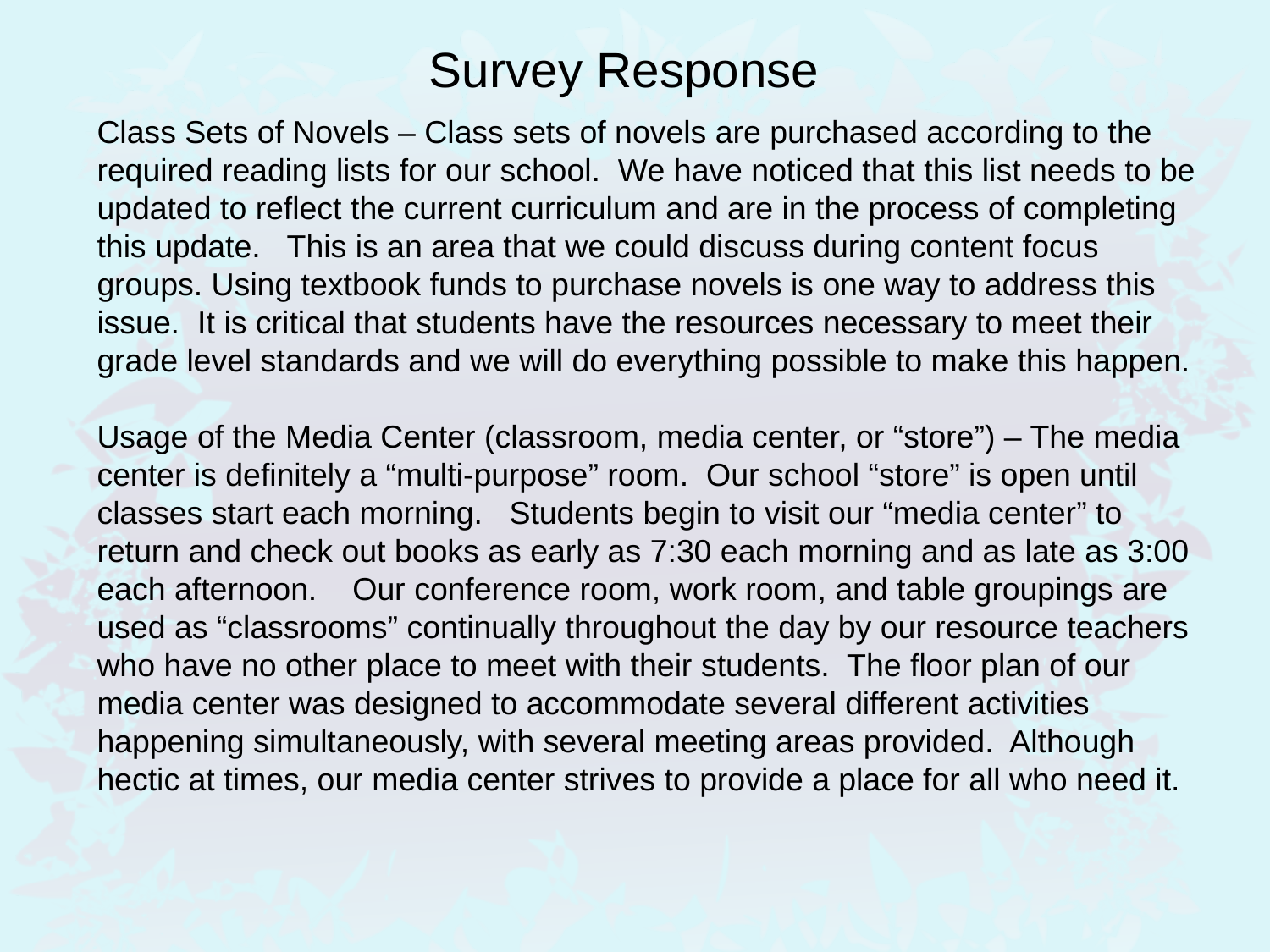

Survey Response
Class Sets of Novels – Class sets of novels are purchased according to the required reading lists for our school.  We have noticed that this list needs to be updated to reflect the current curriculum and are in the process of completing this update.   This is an area that we could discuss during content focus groups. Using textbook funds to purchase novels is one way to address this issue.  It is critical that students have the resources necessary to meet their grade level standards and we will do everything possible to make this happen.

Usage of the Media Center (classroom, media center, or “store”) – The media center is definitely a “multi-purpose” room.  Our school “store” is open until classes start each morning.   Students begin to visit our “media center” to return and check out books as early as 7:30 each morning and as late as 3:00 each afternoon.    Our conference room, work room, and table groupings are used as “classrooms” continually throughout the day by our resource teachers who have no other place to meet with their students.  The floor plan of our media center was designed to accommodate several different activities happening simultaneously, with several meeting areas provided.  Although hectic at times, our media center strives to provide a place for all who need it.